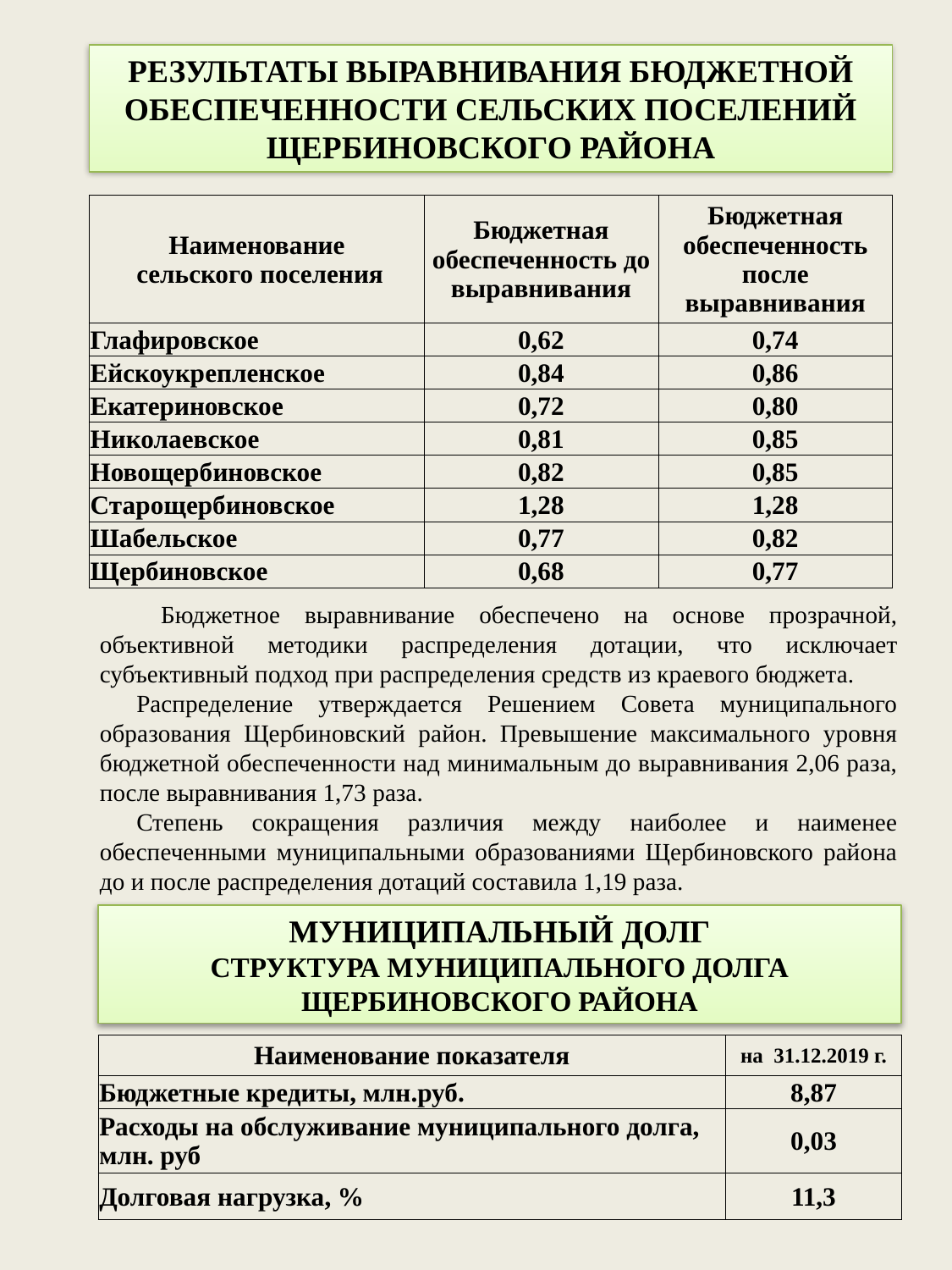

РЕЗУЛЬТАТЫ ВЫРАВНИВАНИЯ БЮДЖЕТНОЙ ОБЕСПЕЧЕННОСТИ СЕЛЬСКИХ ПОСЕЛЕНИЙ ЩЕРБИНОВСКОГО РАЙОНА
| Наименование сельского поселения | Бюджетная обеспеченность до выравнивания | Бюджетная обеспеченность после выравнивания |
| --- | --- | --- |
| Глафировское | 0,62 | 0,74 |
| Ейскоукрепленское | 0,84 | 0,86 |
| Екатериновское | 0,72 | 0,80 |
| Николаевское | 0,81 | 0,85 |
| Новощербиновское | 0,82 | 0,85 |
| Старощербиновское | 1,28 | 1,28 |
| Шабельское | 0,77 | 0,82 |
| Щербиновское | 0,68 | 0,77 |
 Бюджетное выравнивание обеспечено на основе прозрачной, объективной методики распределения дотации, что исключает субъективный подход при распределения средств из краевого бюджета.
Распределение утверждается Решением Совета муниципального образования Щербиновский район. Превышение максимального уровня бюджетной обеспеченности над минимальным до выравнивания 2,06 раза, после выравнивания 1,73 раза.
Степень сокращения различия между наиболее и наименее обеспеченными муниципальными образованиями Щербиновского района до и после распределения дотаций составила 1,19 раза.
МУНИЦИПАЛЬНЫЙ ДОЛГ
СТРУКТУРА МУНИЦИПАЛЬНОГО ДОЛГА ЩЕРБИНОВСКОГО РАЙОНА
| Наименование показателя | на 31.12.2019 г. |
| --- | --- |
| Бюджетные кредиты, млн.руб. | 8,87 |
| Расходы на обслуживание муниципального долга, млн. руб | 0,03 |
| Долговая нагрузка, % | 11,3 |